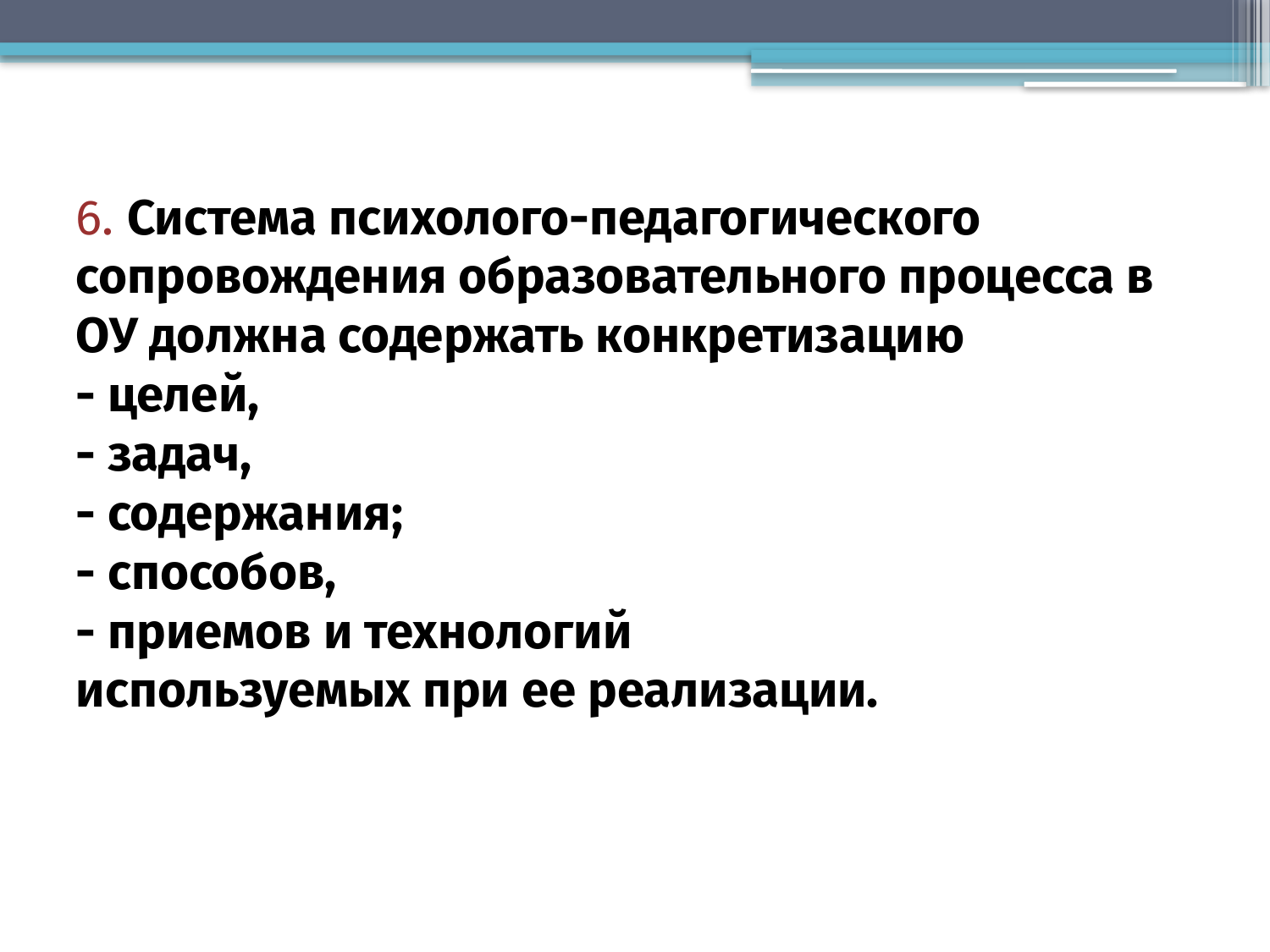

# 6. Система психолого-педагогического сопровождения образовательного процесса в ОУ должна содержать конкретизацию - целей, - задач, - содержания; - способов, - приемов и технологий используемых при ее реализации.